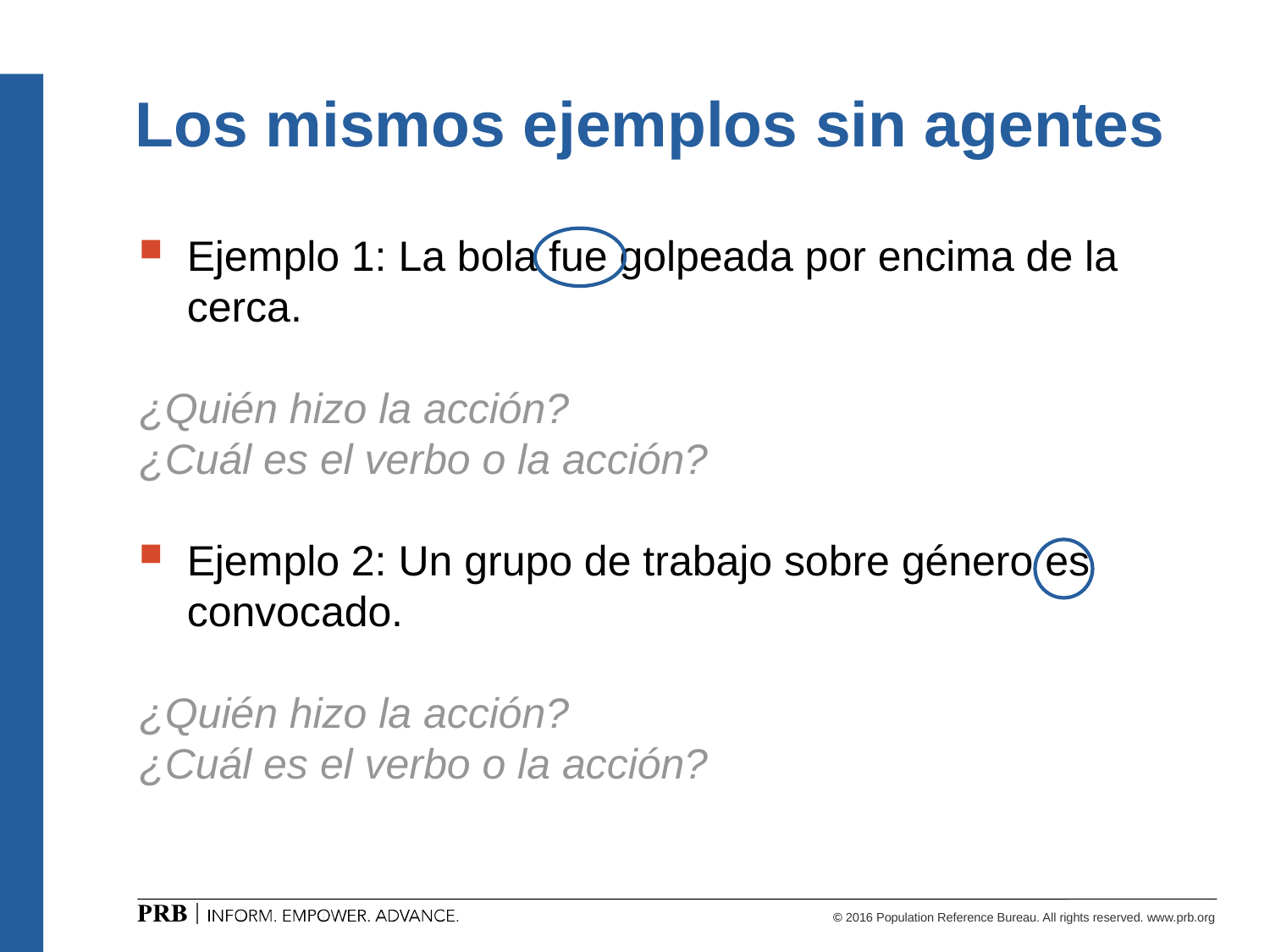

# Los mismos ejemplos sin agentes
Ejemplo 1: La bola fue golpeada por encima de la cerca.

¿Quién hizo la acción?
¿Cuál es el verbo o la acción?

Ejemplo 2: Un grupo de trabajo sobre género es convocado.

¿Quién hizo la acción?
¿Cuál es el verbo o la acción?